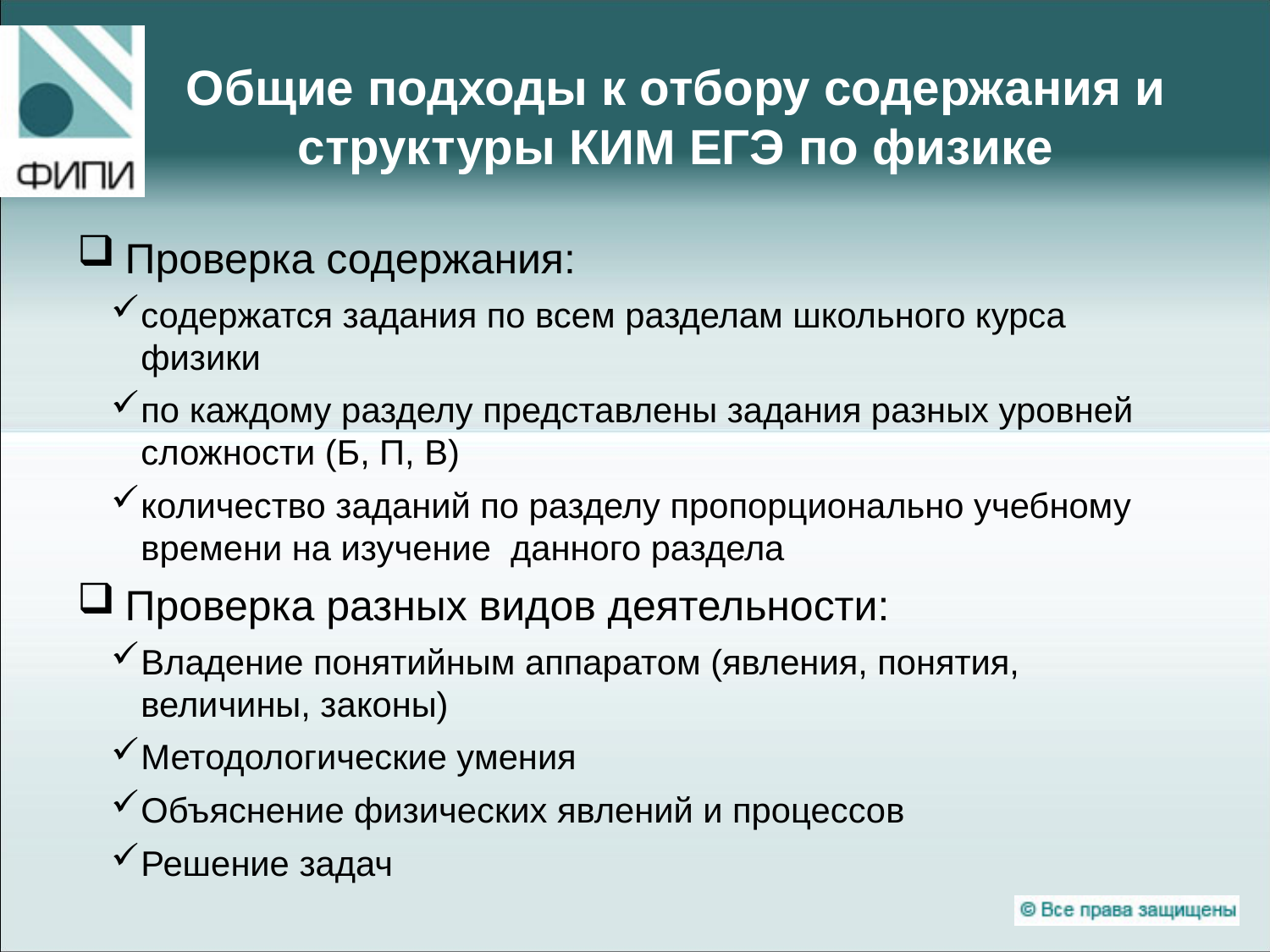

Общие подходы к отбору содержания и структуры КИМ ЕГЭ по физике
Проверка содержания:
содержатся задания по всем разделам школьного курса физики
по каждому разделу представлены задания разных уровней сложности (Б, П, В)
количество заданий по разделу пропорционально учебному времени на изучение  данного раздела
Проверка разных видов деятельности:
Владение понятийным аппаратом (явления, понятия, величины, законы)
Методологические умения
Объяснение физических явлений и процессов
Решение задач